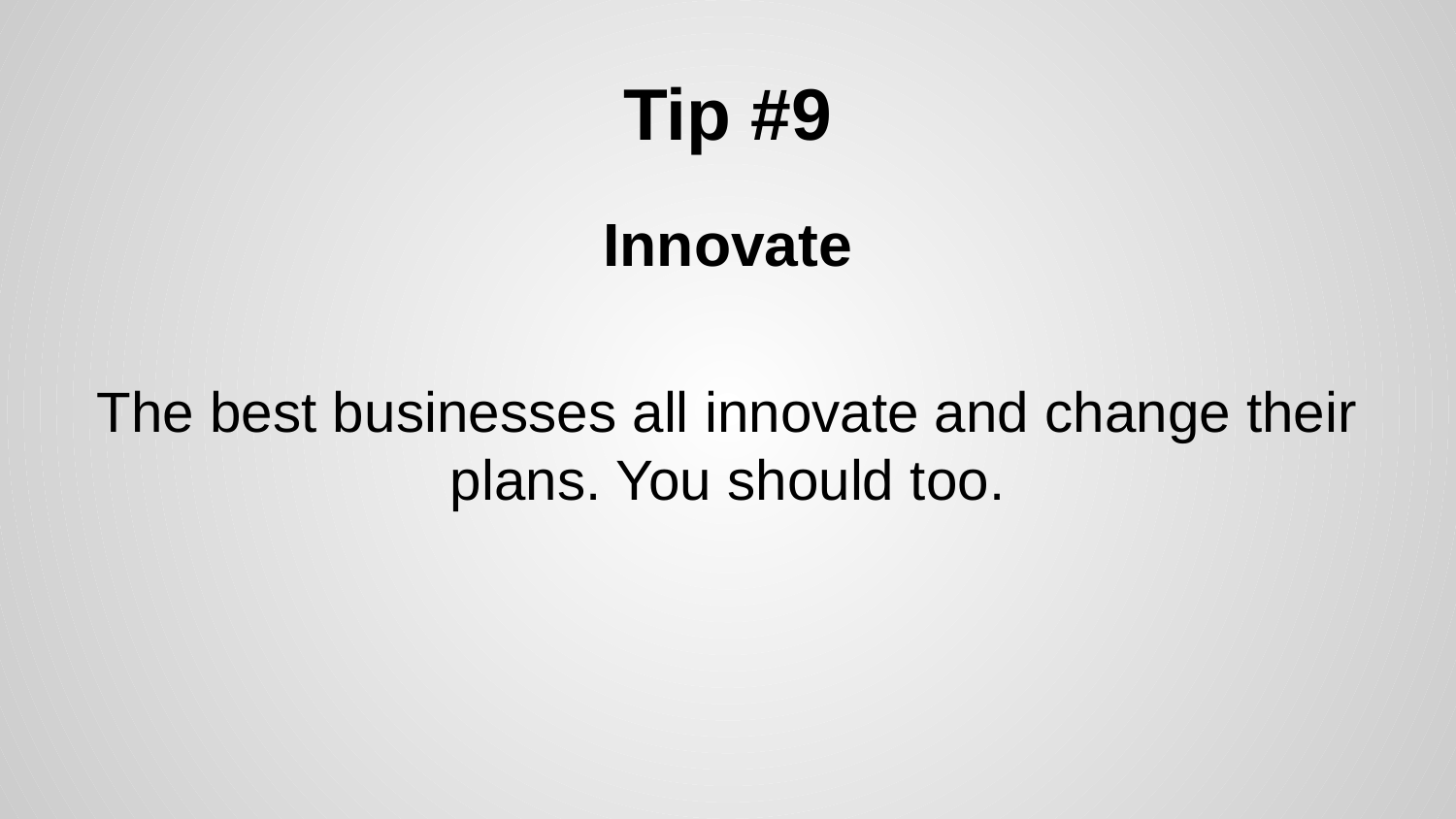

# Tip #9
Innovate

The best businesses all innovate and change their plans. You should too.

.